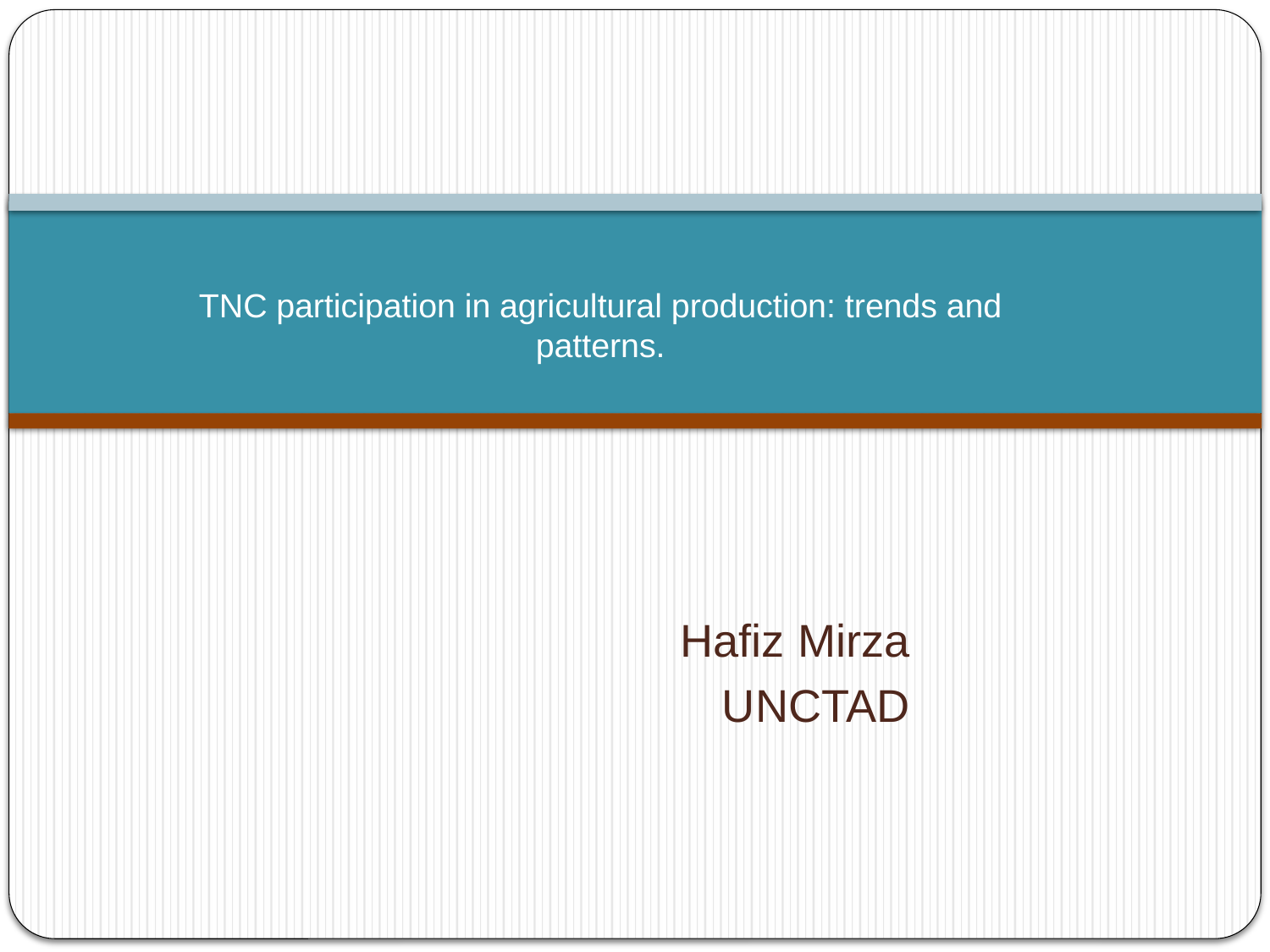

# TNC participation in agricultural production: trends and patterns.
Hafiz Mirza
UNCTAD